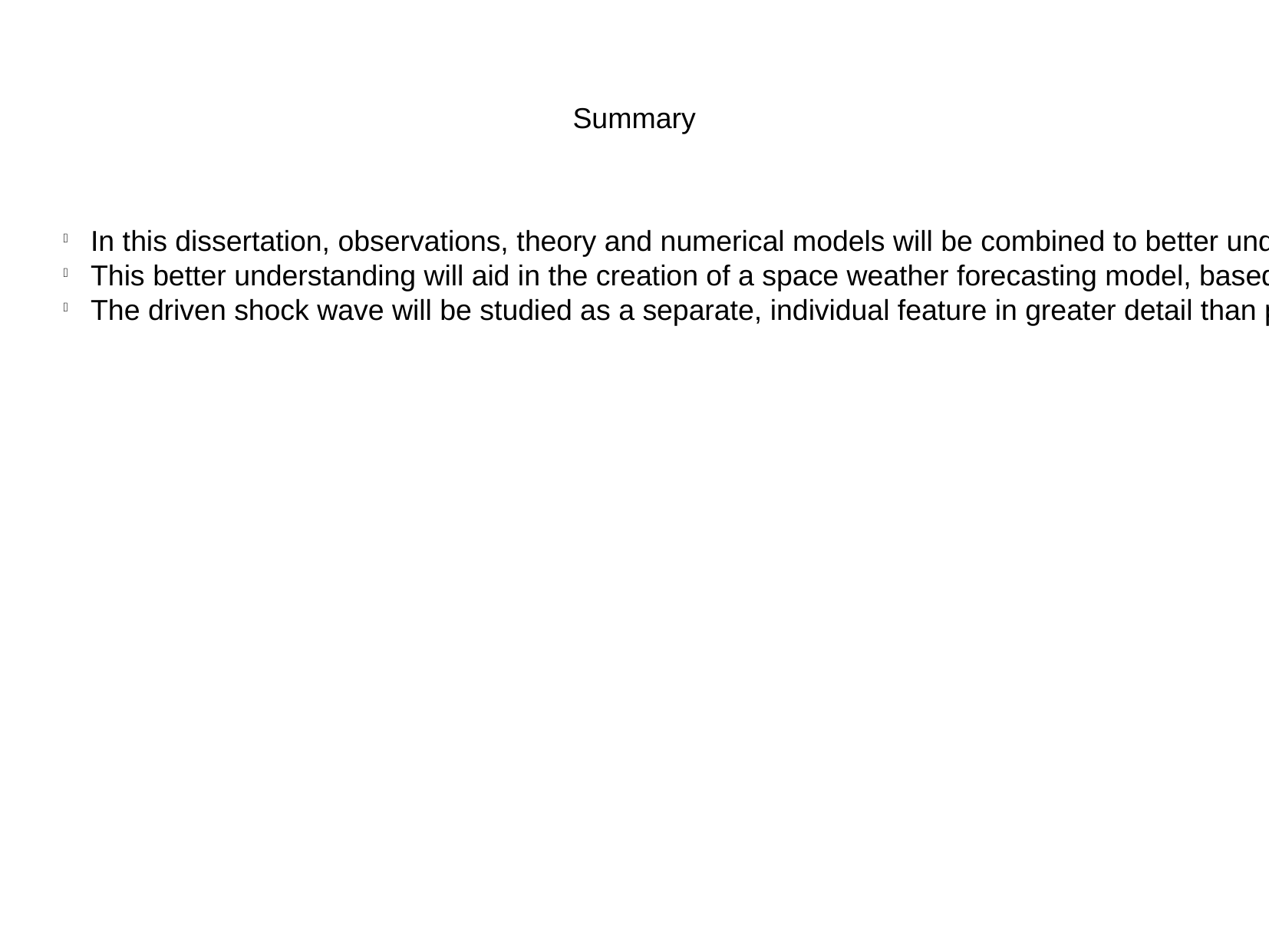

Summary
In this dissertation, observations, theory and numerical models will be combined to better understand the physics governing CME evolution in the solar wind
This better understanding will aid in the creation of a space weather forecasting model, based on actual physics
The driven shock wave will be studied as a separate, individual feature in greater detail than previous works